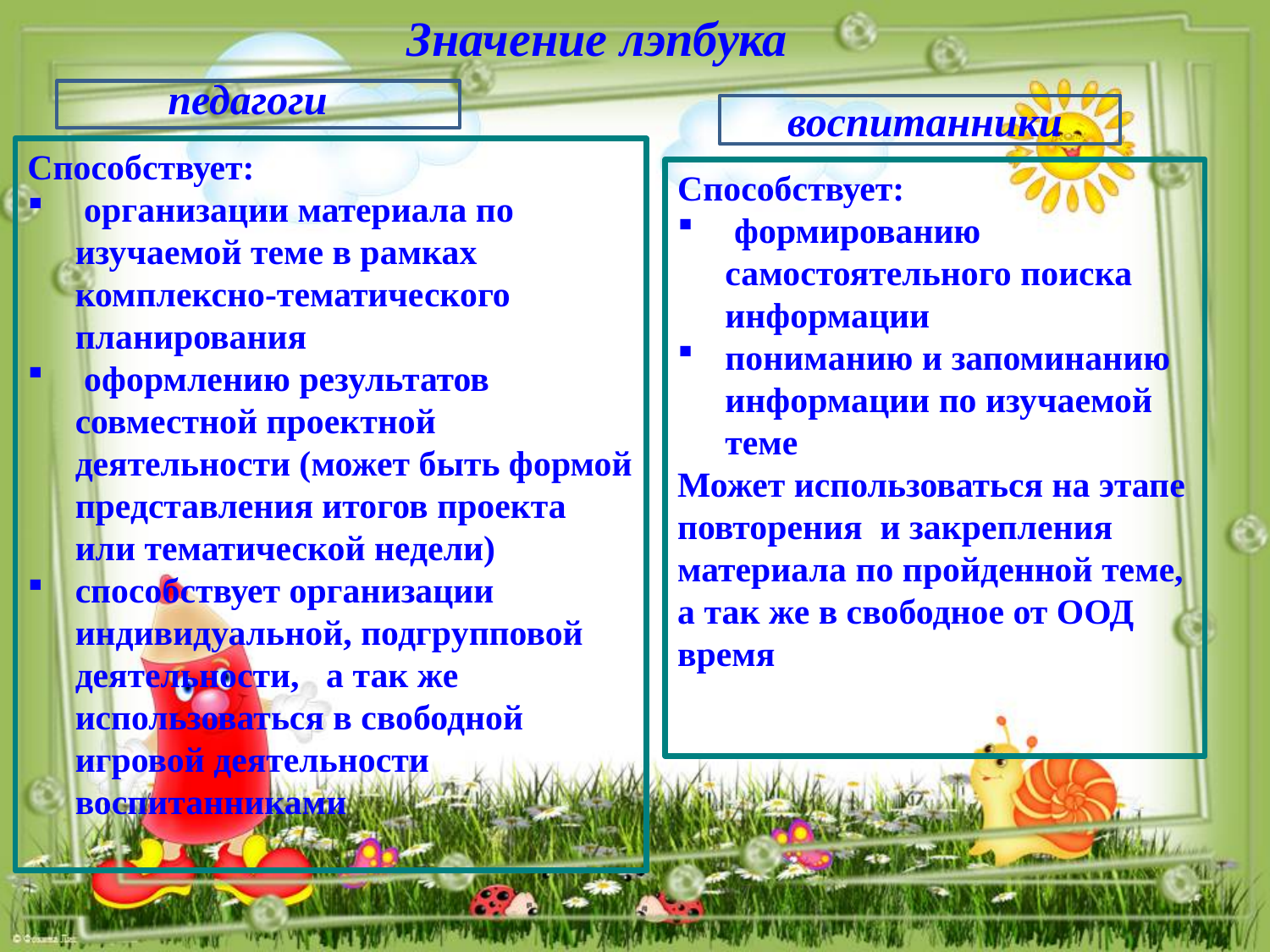

Значение лэпбука
педагоги

воспитанники

Способствует:
 организации материала по изучаемой теме в рамках комплексно-тематического планирования
 оформлению результатов совместной проектной деятельности (может быть формой представления итогов проекта или тематической недели)
способствует организации индивидуальной, подгрупповой деятельности,   а так же использоваться в свободной игровой деятельности воспитанниками
Способствует:
 формированию самостоятельного поиска информации
пониманию и запоминанию информации по изучаемой теме
Может использоваться на этапе повторения  и закрепления материала по пройденной теме, а так же в свободное от ООД время